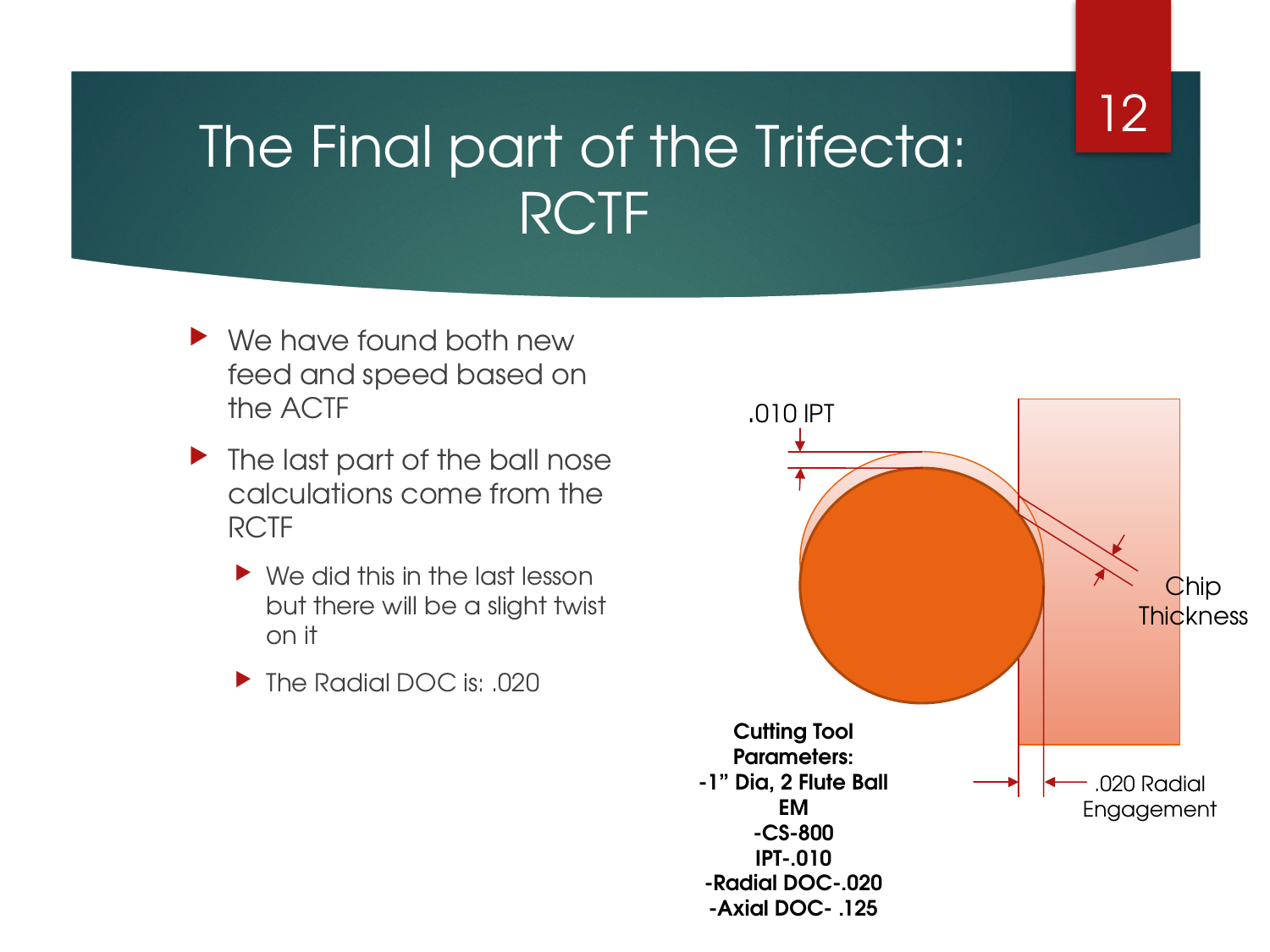

12
# The Final part of the Trifecta: RCTF
We have found both new feed and speed based on the ACTF
The last part of the ball nose calculations come from the RCTF
We did this in the last lesson but there will be a slight twist on it
The Radial DOC is: .020

.010 IPT

Chip Thickness
Cutting Tool Parameters:
-1” Dia, 2 Flute Ball EM
-CS-800
IPT-.010
-Radial DOC-.020
-Axial DOC- .125
.020 Radial Engagement